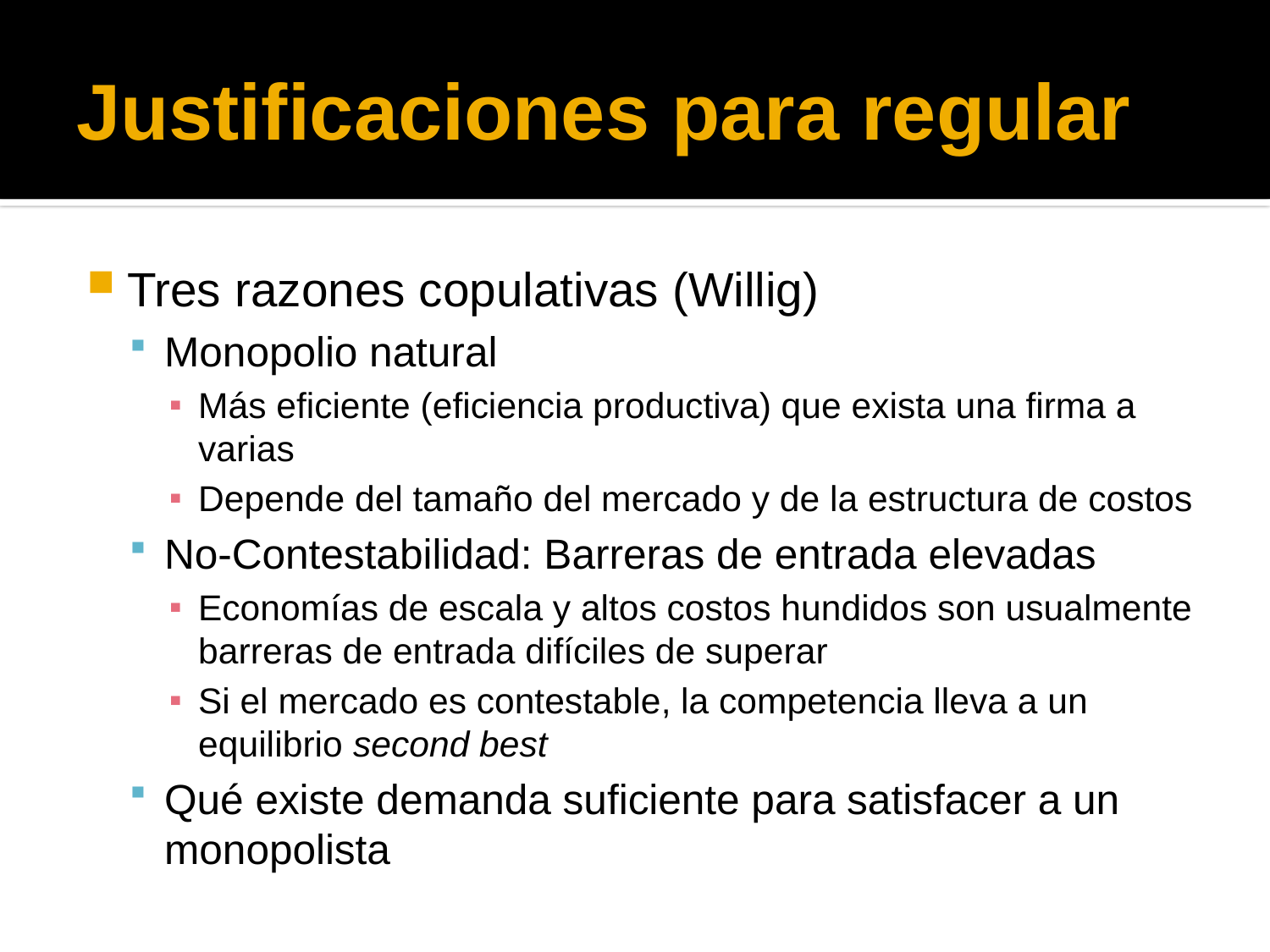

# Justificaciones para regular
Tres razones copulativas (Willig)
Monopolio natural
Más eficiente (eficiencia productiva) que exista una firma a varias
Depende del tamaño del mercado y de la estructura de costos
No-Contestabilidad: Barreras de entrada elevadas
Economías de escala y altos costos hundidos son usualmente barreras de entrada difíciles de superar
Si el mercado es contestable, la competencia lleva a un equilibrio second best
Qué existe demanda suficiente para satisfacer a un monopolista